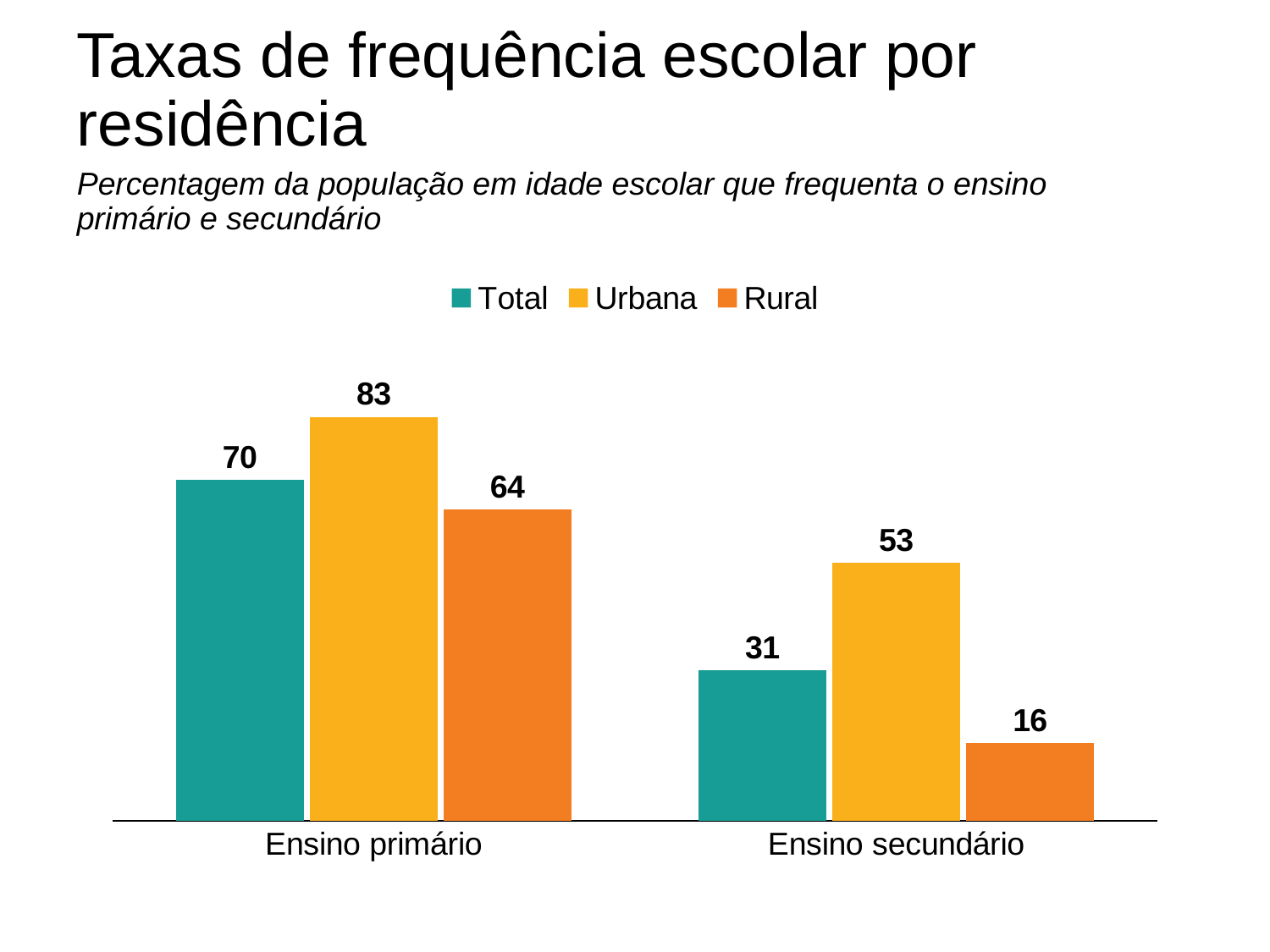

# Taxas de frequência escolar por residência
Percentagem da população em idade escolar que frequenta o ensino primário e secundário

### Chart

| Category | Total | Urbana | Rural |
|---|---|---|---|
| Ensino primário | 70.0 | 83.0 | 64.0 |
| Ensino secundário | 31.0 | 53.0 | 16.0 |